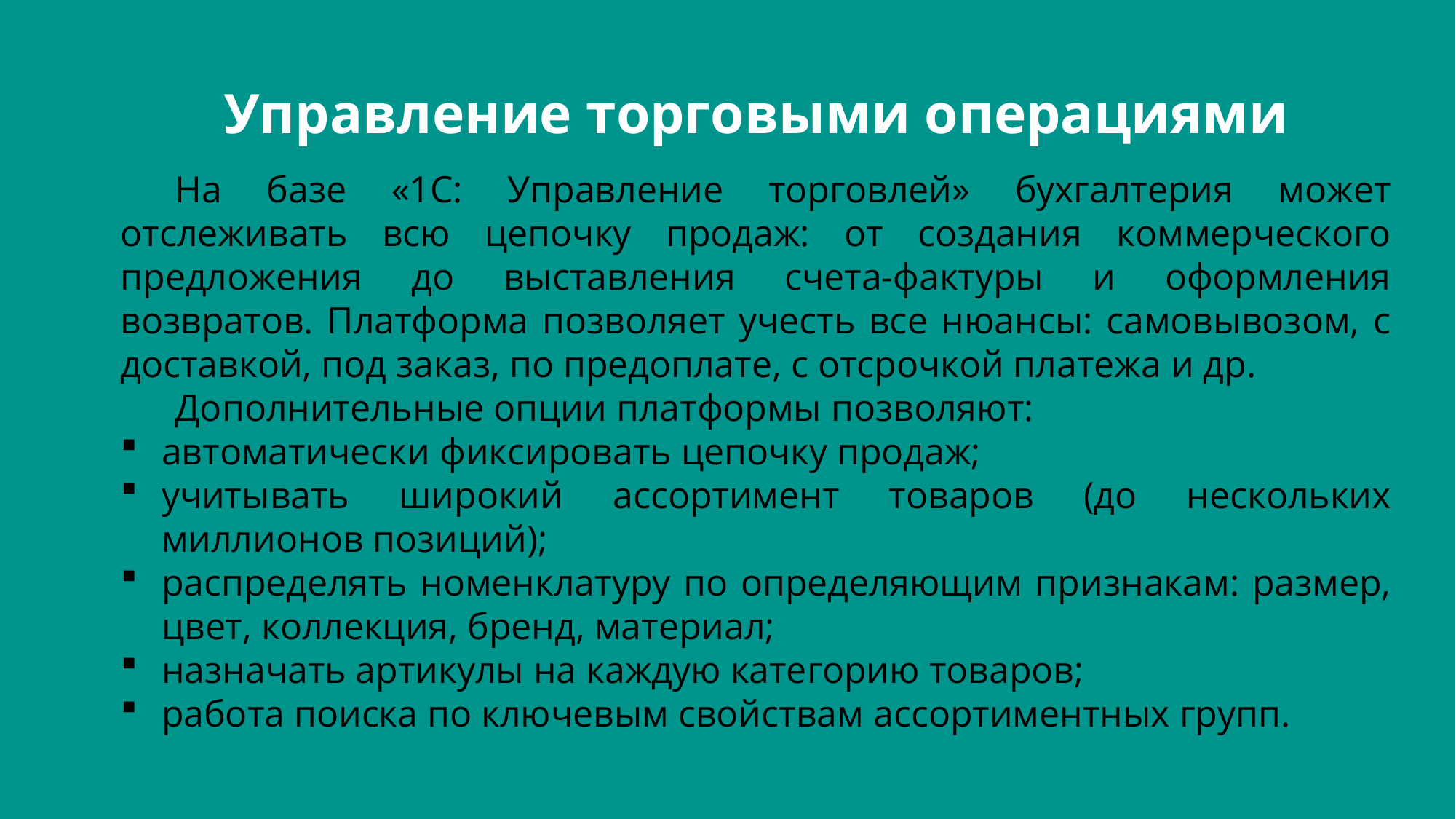

Управление торговыми операциями

На базе «1С: Управление торговлей» бухгалтерия может отслеживать всю цепочку продаж: от создания коммерческого предложения до выставления счета-фактуры и оформления возвратов. Платформа позволяет учесть все нюансы: самовывозом, с доставкой, под заказ, по предоплате, с отсрочкой платежа и др.
Дополнительные опции платформы позволяют:
автоматически фиксировать цепочку продаж;
учитывать широкий ассортимент товаров (до нескольких миллионов позиций);
распределять номенклатуру по определяющим признакам: размер, цвет, коллекция, бренд, материал;
назначать артикулы на каждую категорию товаров;
работа поиска по ключевым свойствам ассортиментных групп.